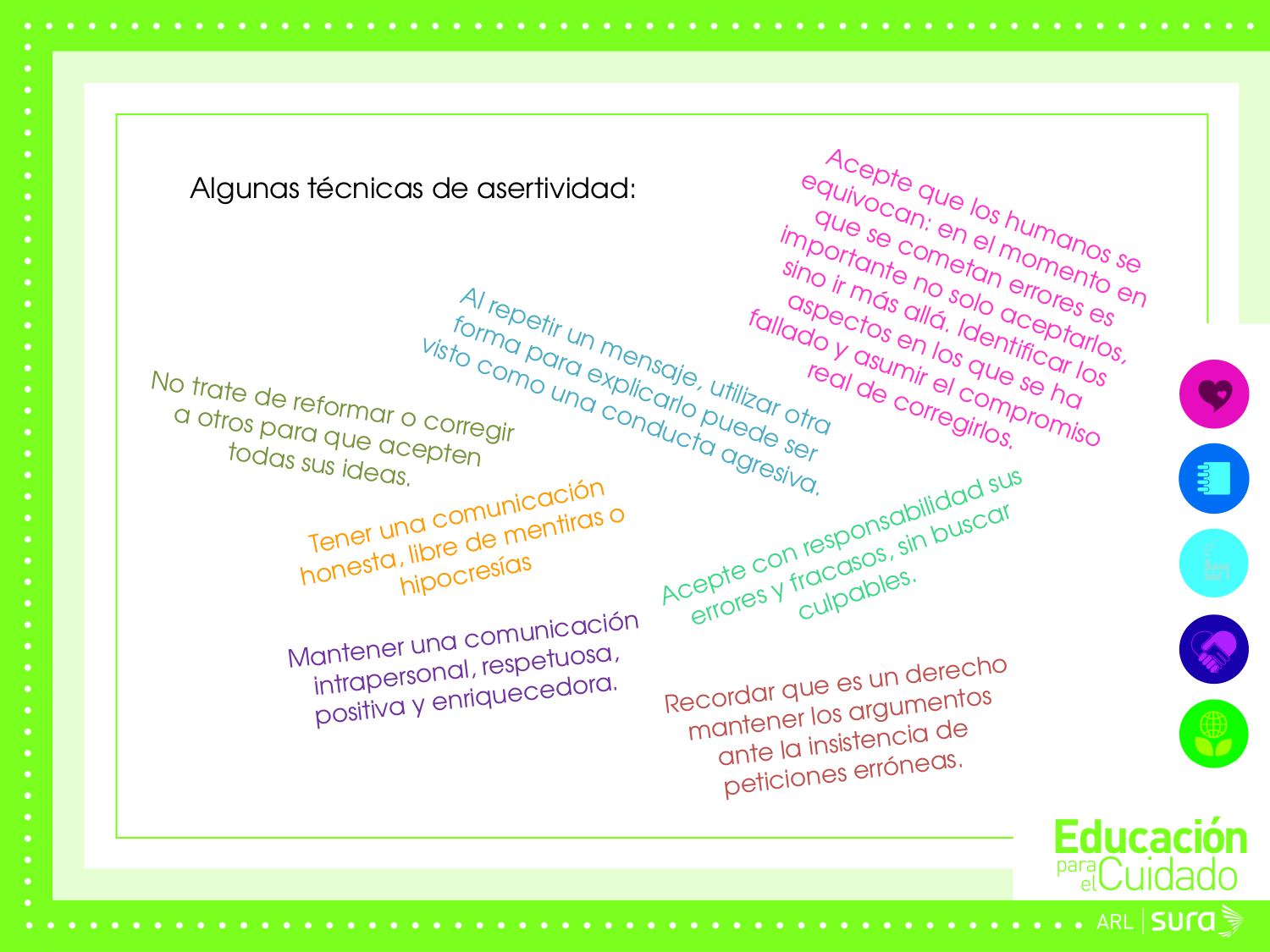

Algunas técnicas de asertividad:
Acepte que los humanos se equivocan: en el momento en que se cometan errores es importante no solo aceptarlos, sino ir más allá. Identificar los aspectos en los que se ha fallado y asumir el compromiso real de corregirlos.
Al repetir un mensaje, utilizar otra forma para explicarlo puede ser visto como una conducta agresiva.
No trate de reformar o corregir a otros para que acepten todas sus ideas.
Tener una comunicación honesta, libre de mentiras o hipocresías
Acepte con responsabilidad sus errores y fracasos, sin buscar culpables.
Mantener una comunicación intrapersonal, respetuosa, positiva y enriquecedora.
Recordar que es un derecho mantener los argumentos ante la insistencia de peticiones erróneas.